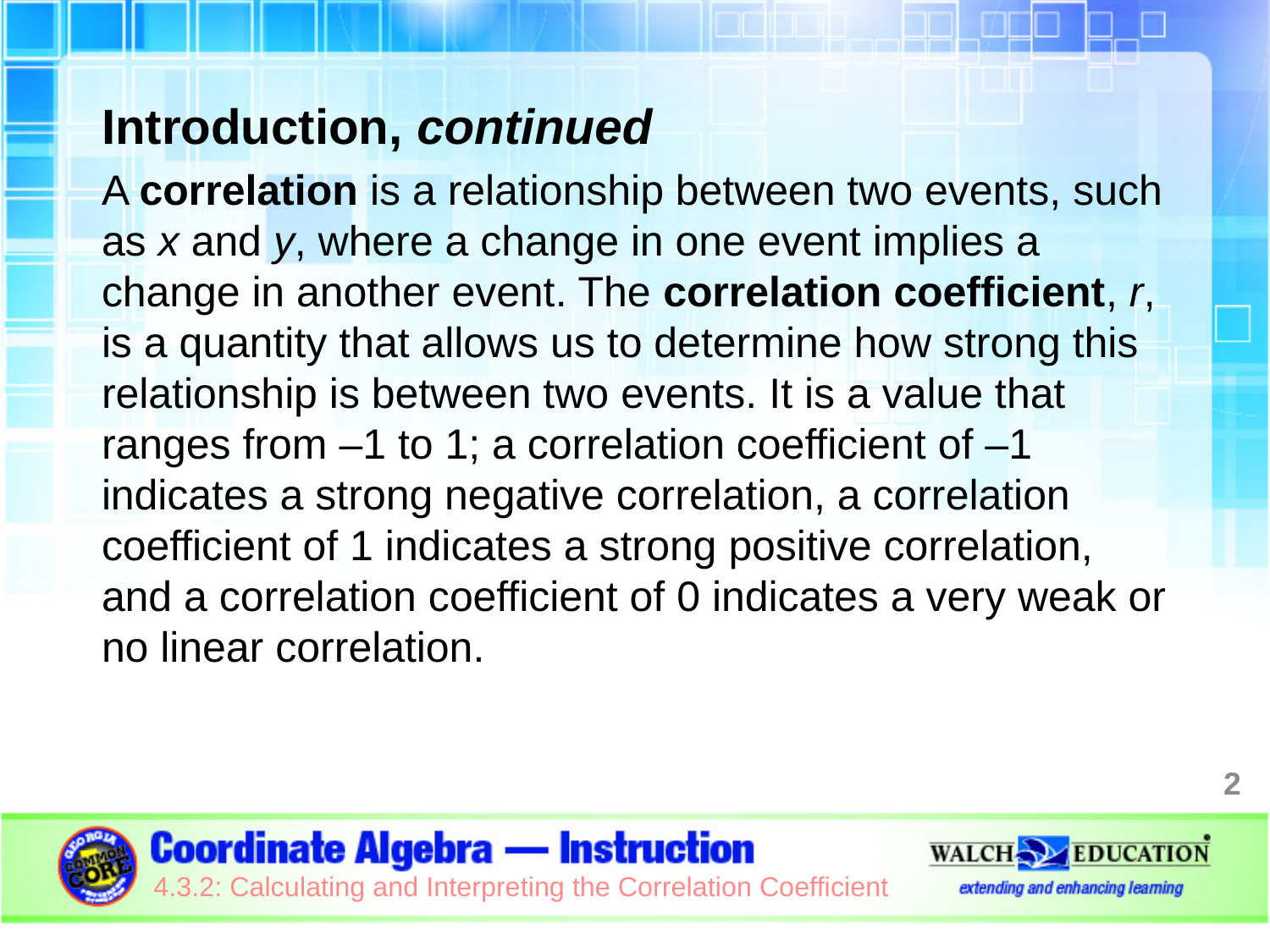

Introduction, continued
A correlation is a relationship between two events, such as x and y, where a change in one event implies a change in another event. The correlation coefficient, r, is a quantity that allows us to determine how strong this relationship is between two events. It is a value that ranges from –1 to 1; a correlation coefficient of –1 indicates a strong negative correlation, a correlation coefficient of 1 indicates a strong positive correlation, and a correlation coefficient of 0 indicates a very weak or no linear correlation.
2
4.3.2: Calculating and Interpreting the Correlation Coefficient